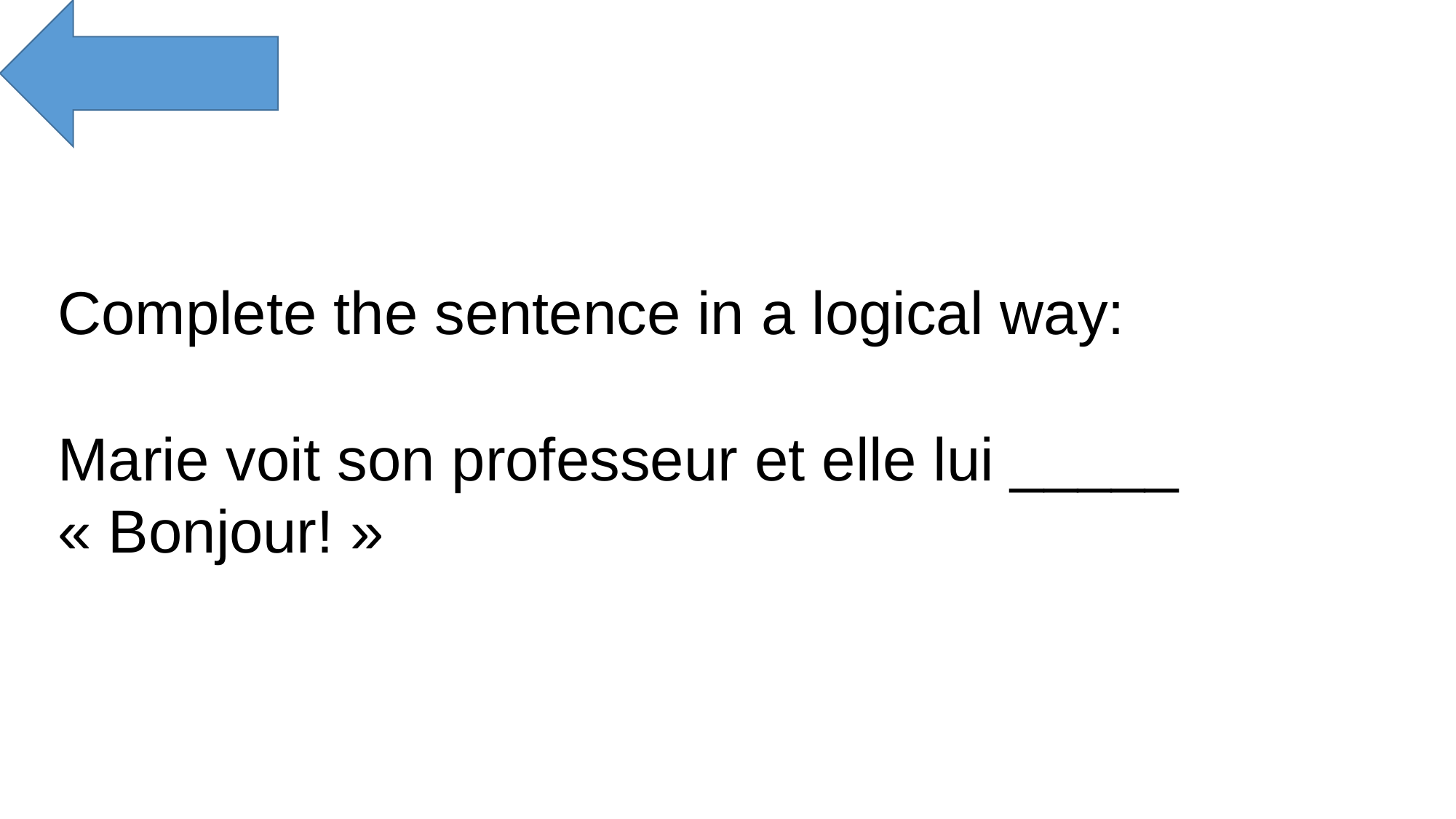

Complete the sentence in a logical way:

Marie voit son professeur et elle lui _____ « Bonjour! »